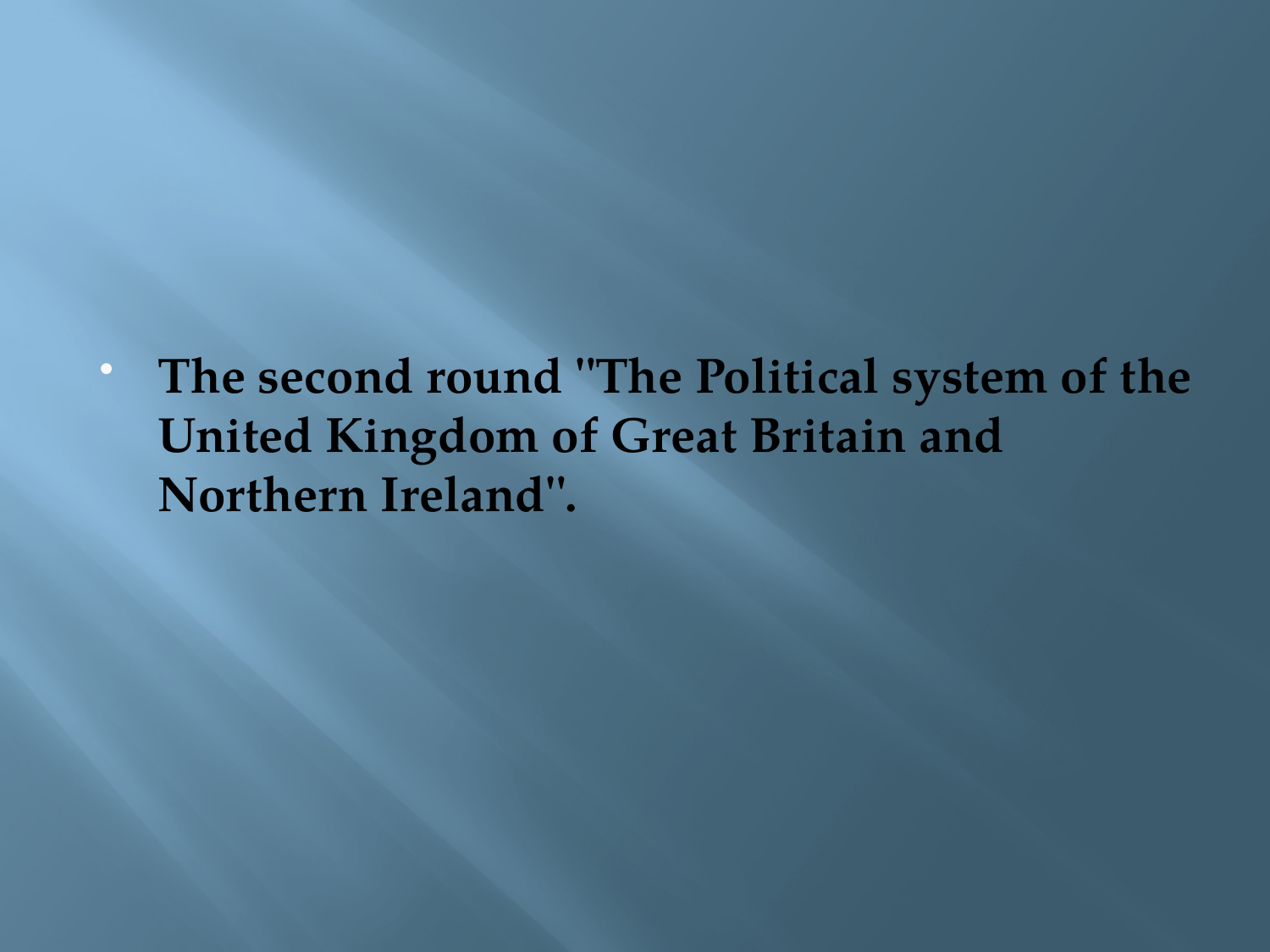

# The second round "The Political system of the United Kingdom of Great Britain and Northern Ireland".